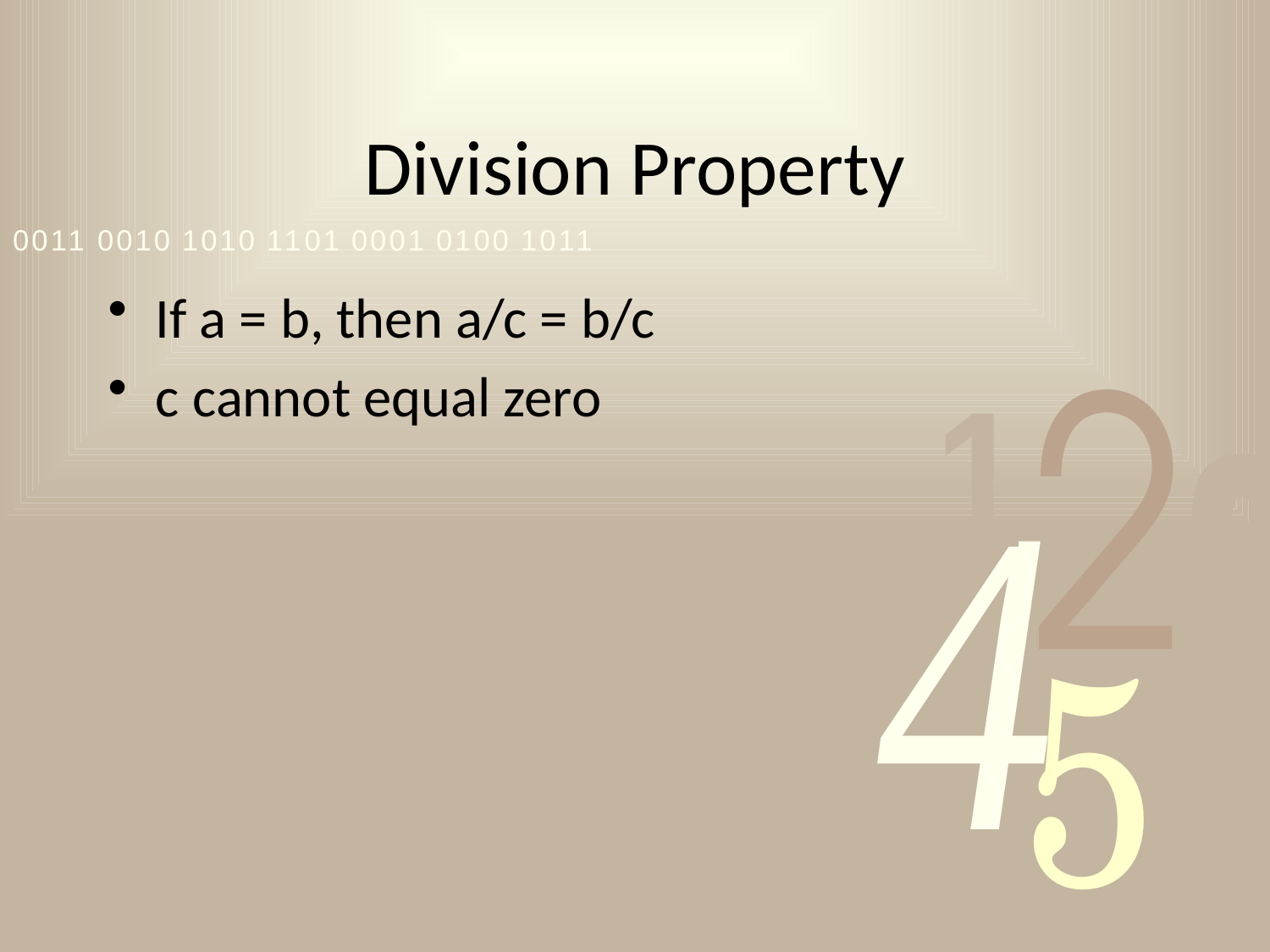

# Division Property
If a = b, then a/c = b/c
c cannot equal zero